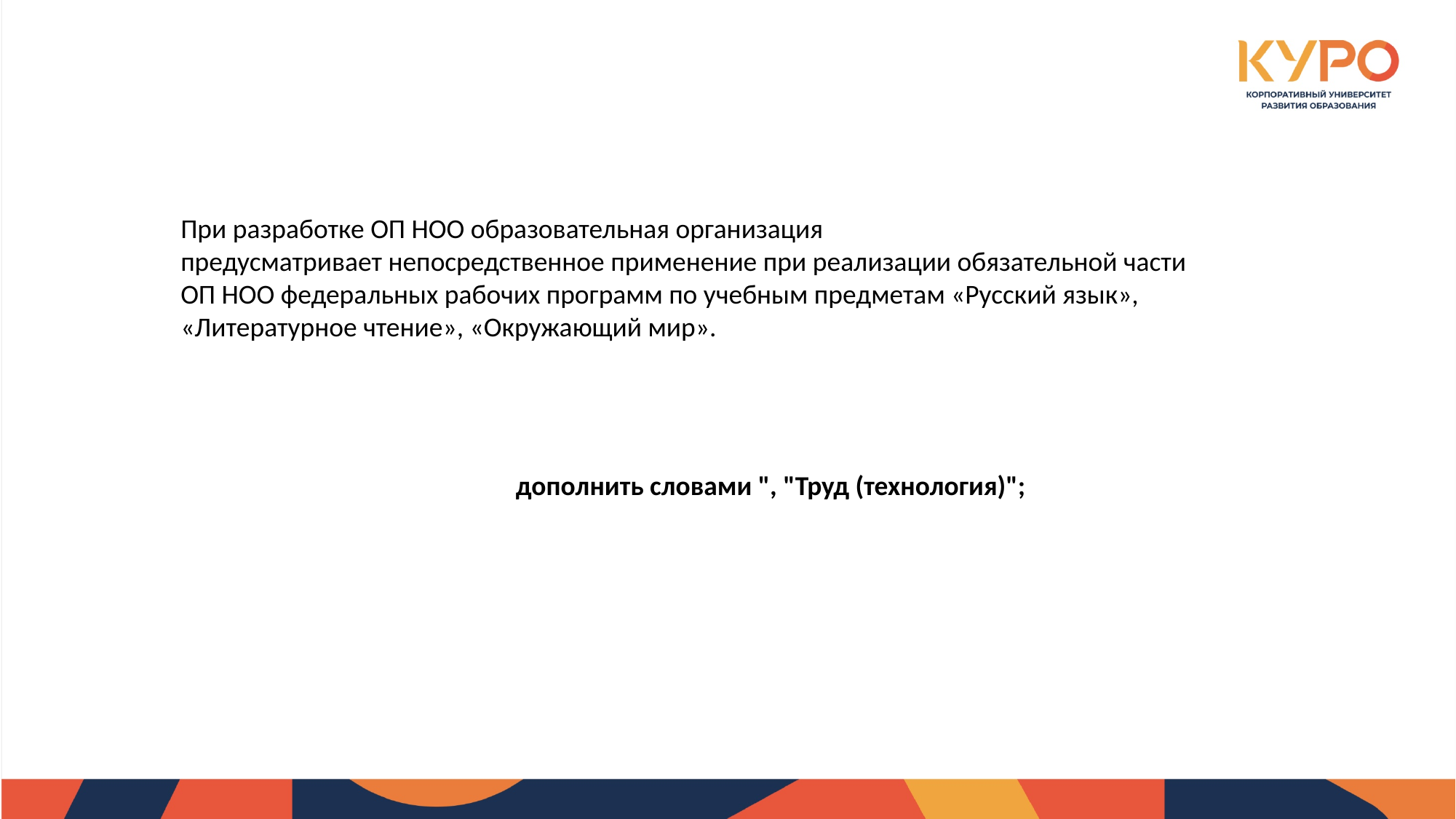

При разработке ОП НОО образовательная организация
предусматривает непосредственное применение при реализации обязательной части
ОП НОО федеральных рабочих программ по учебным предметам «Русский язык»,
«Литературное чтение», «Окружающий мир».
дополнить словами ", "Труд (технология)";